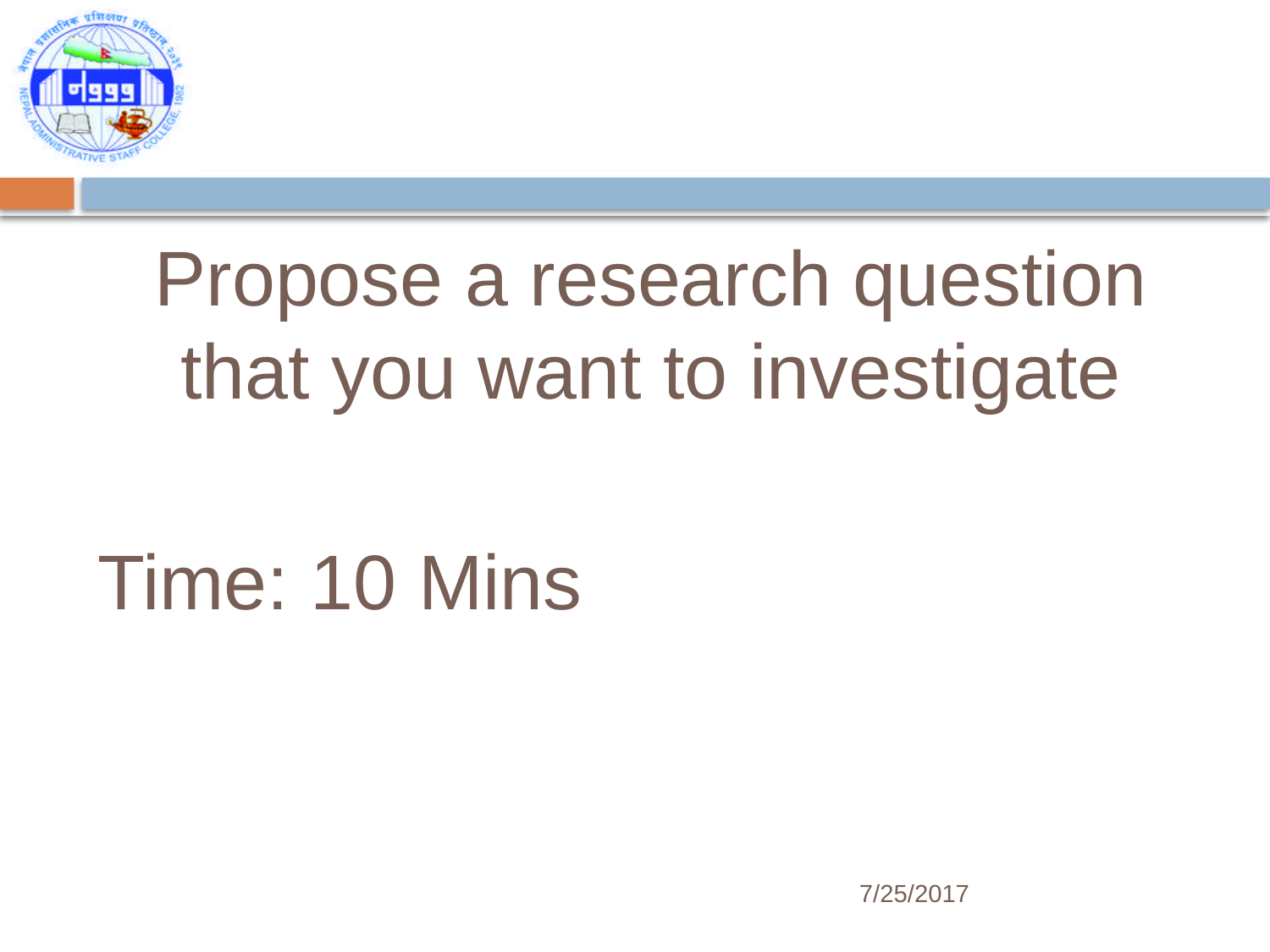

#
Propose a research question that you want to investigate

Time: 10 Mins
7/25/2017